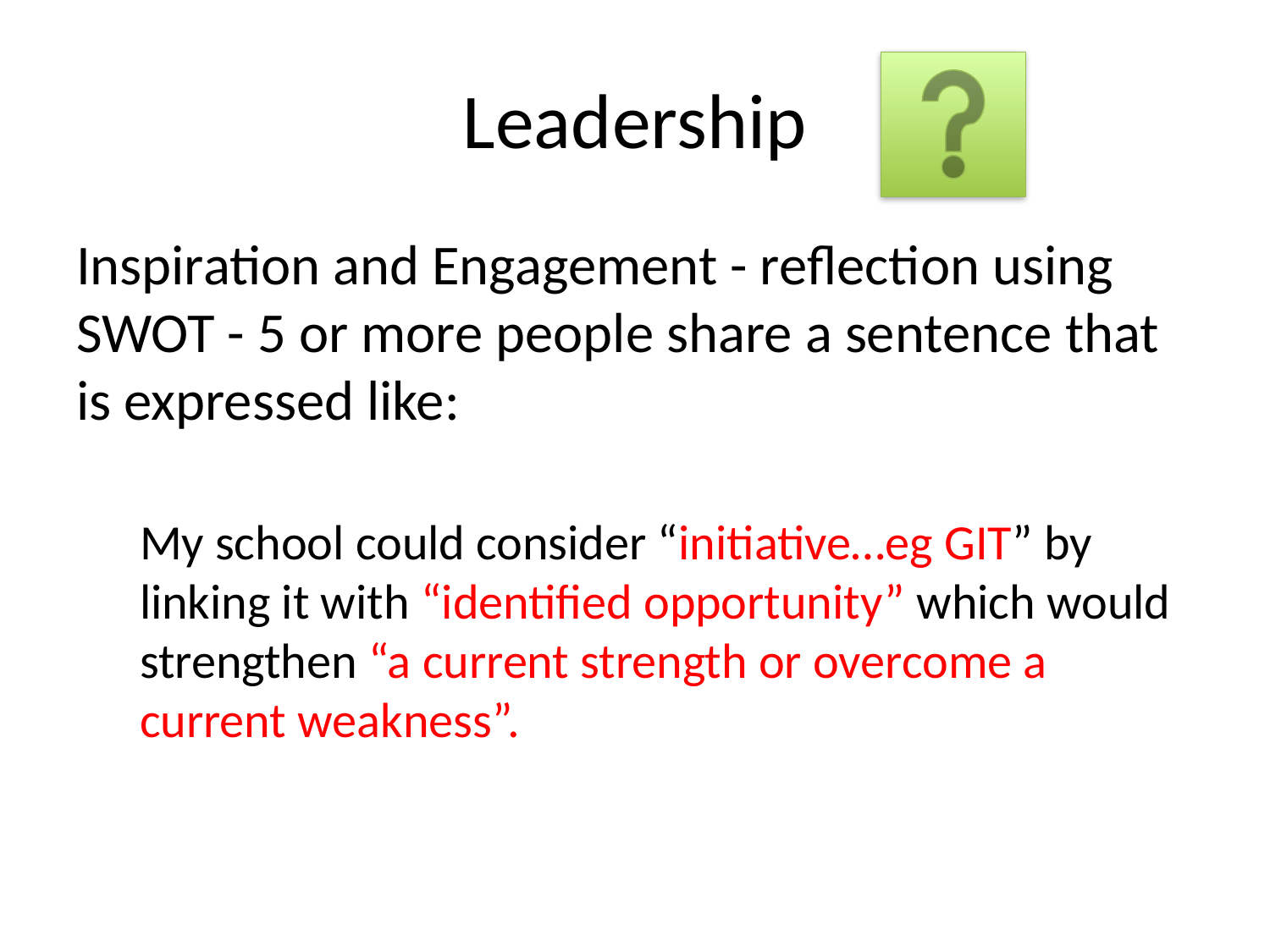

# Leadership

Inspiration and Engagement - reflection using SWOT - 5 or more people share a sentence that is expressed like:

My school could consider “initiative…eg GIT” by linking it with “identified opportunity” which would strengthen “a current strength or overcome a current weakness”.